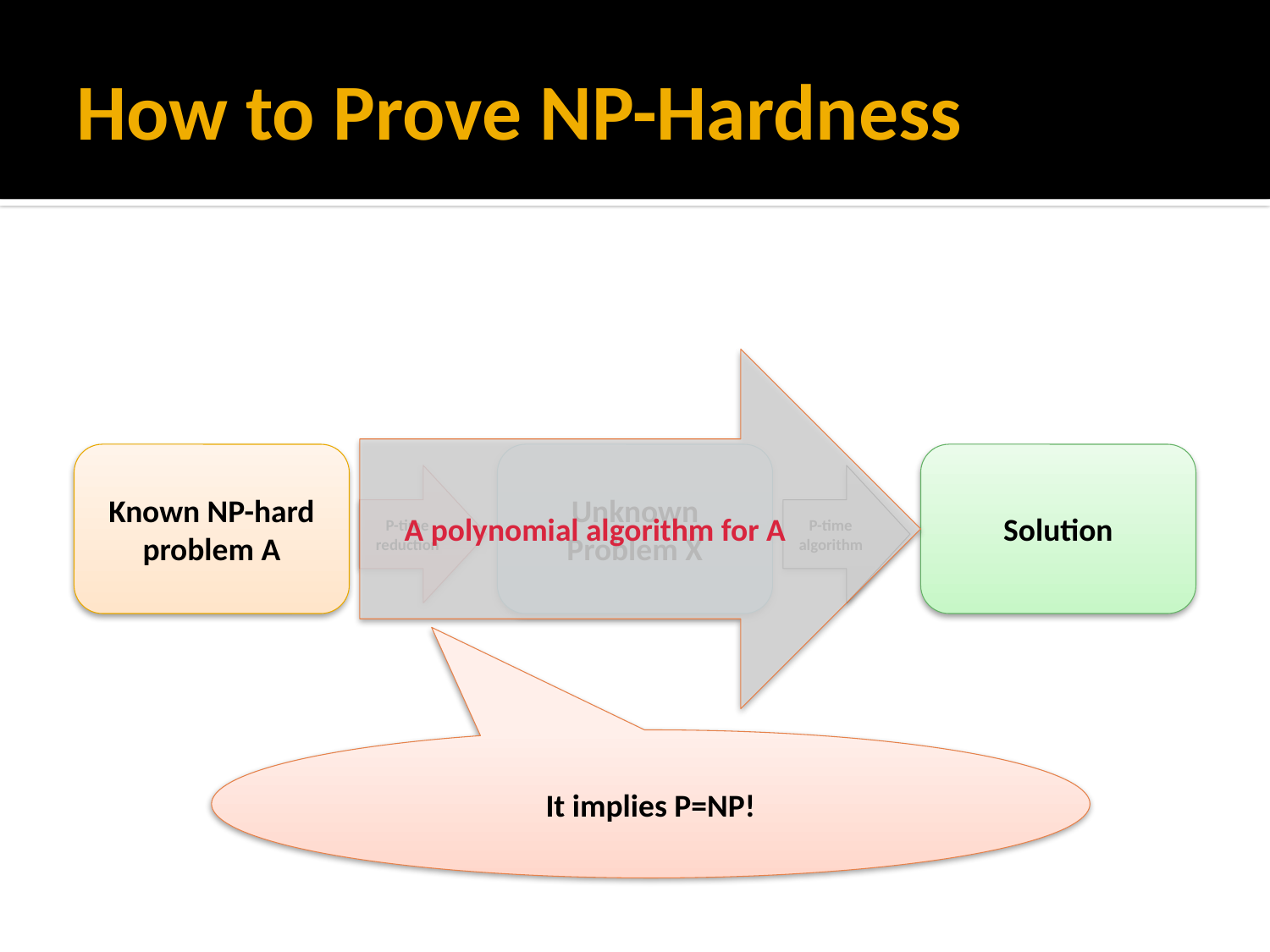

# How to Prove NP-Hardness
A polynomial algorithm for A
Known NP-hard problem A
Unknown Problem X
Solution
P-time reduction
P-time algorithm
It implies P=NP!